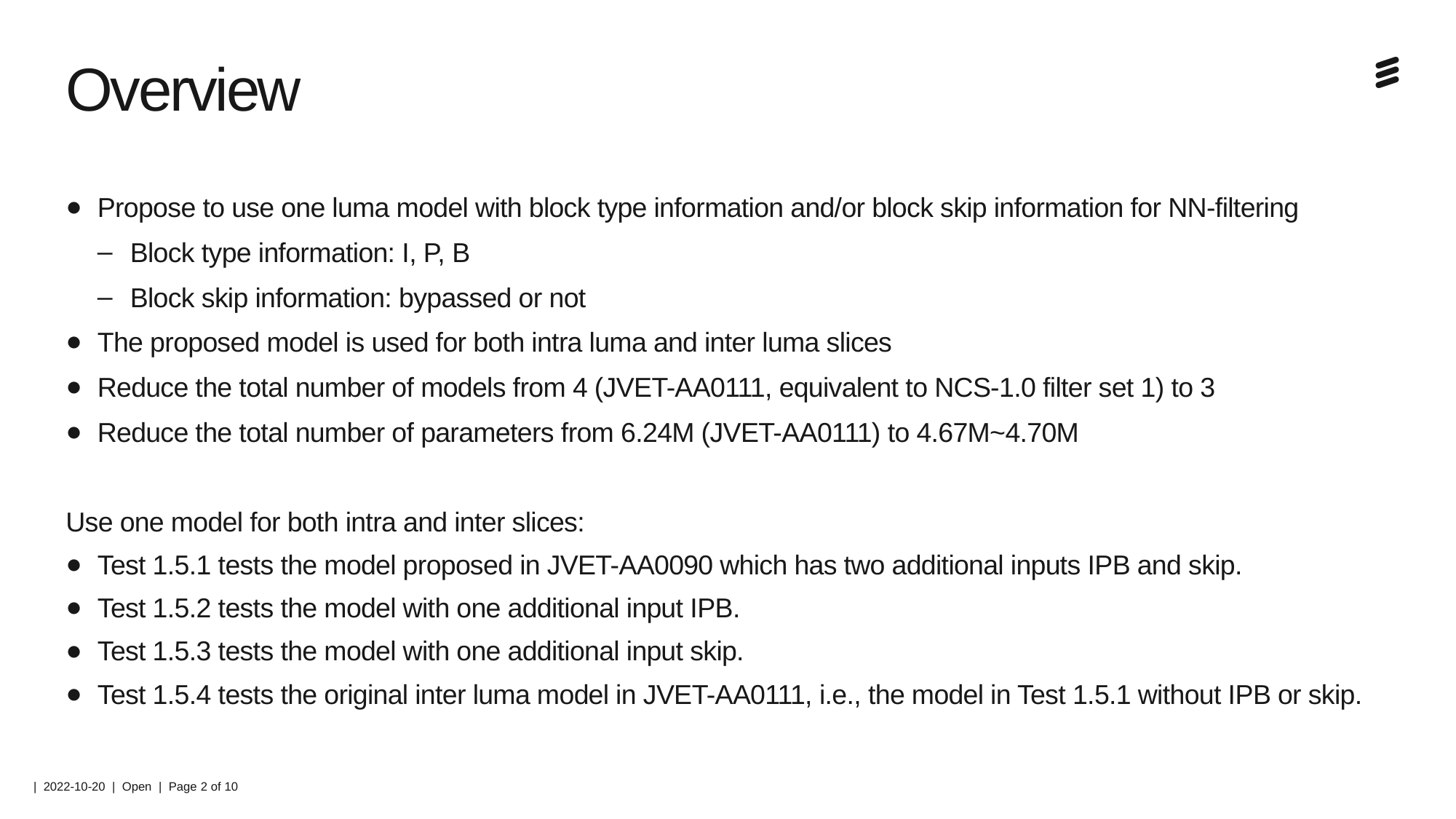

# Overview
Propose to use one luma model with block type information and/or block skip information for NN-filtering
Block type information: I, P, B
Block skip information: bypassed or not
The proposed model is used for both intra luma and inter luma slices
Reduce the total number of models from 4 (JVET-AA0111, equivalent to NCS-1.0 filter set 1) to 3
Reduce the total number of parameters from 6.24M (JVET-AA0111) to 4.67M~4.70M

Use one model for both intra and inter slices:
Test 1.5.1 tests the model proposed in JVET-AA0090 which has two additional inputs IPB and skip.
Test 1.5.2 tests the model with one additional input IPB.
Test 1.5.3 tests the model with one additional input skip.
Test 1.5.4 tests the original inter luma model in JVET-AA0111, i.e., the model in Test 1.5.1 without IPB or skip.